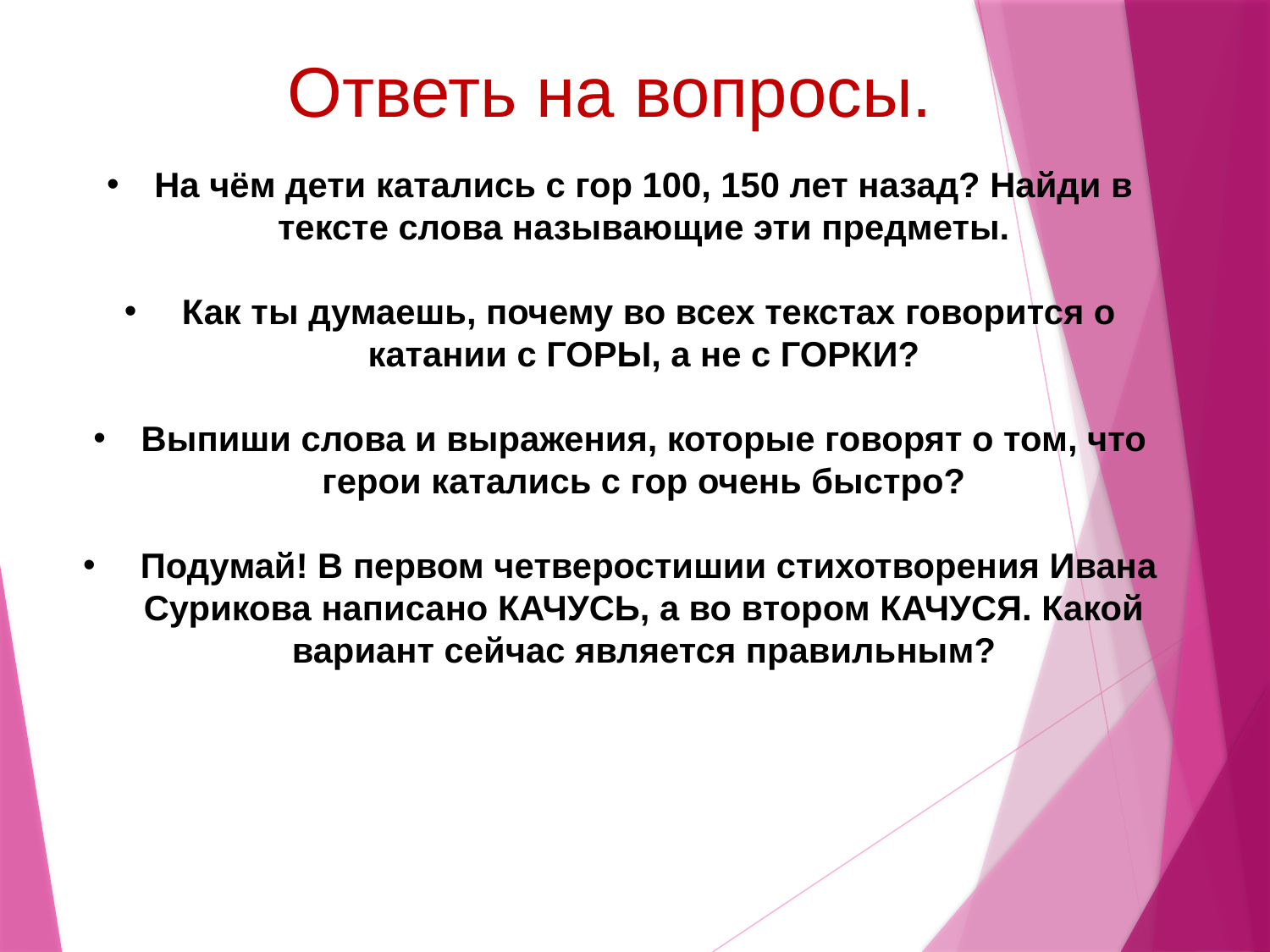

Ответь на вопросы.
На чём дети катались с гор 100, 150 лет назад? Найди в тексте слова называющие эти предметы.

 Как ты думаешь, почему во всех текстах говорится о катании с ГОРЫ, а не с ГОРКИ?

Выпиши слова и выражения, которые говорят о том, что герои катались с гор очень быстро?

 Подумай! В первом четверостишии стихотворения Ивана Сурикова написано КАЧУСЬ, а во втором КАЧУСЯ. Какой вариант сейчас является правильным?